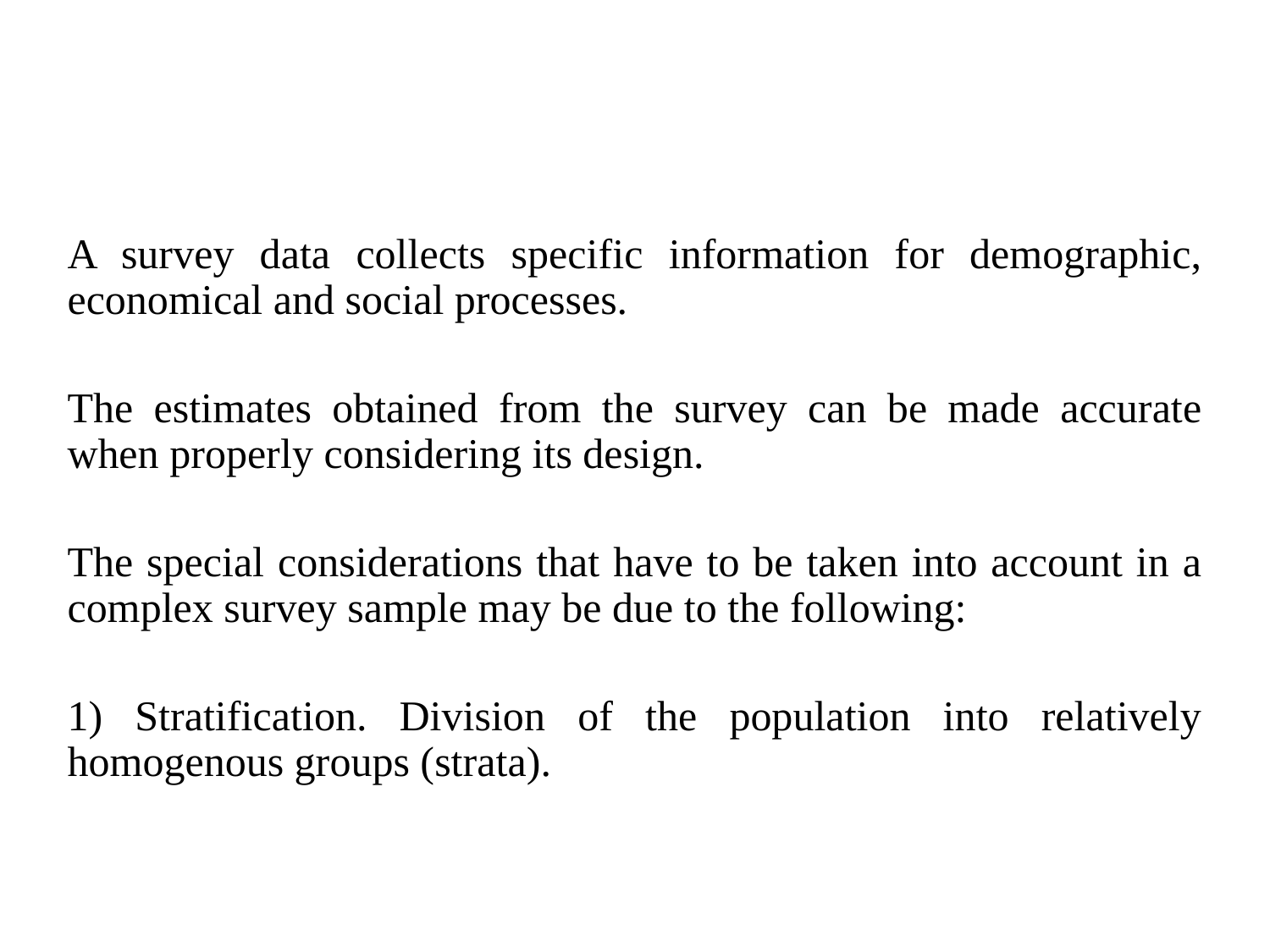

A survey data collects specific information for demographic, economical and social processes.

The estimates obtained from the survey can be made accurate when properly considering its design.

The special considerations that have to be taken into account in a complex survey sample may be due to the following:

1) Stratification. Division of the population into relatively homogenous groups (strata).